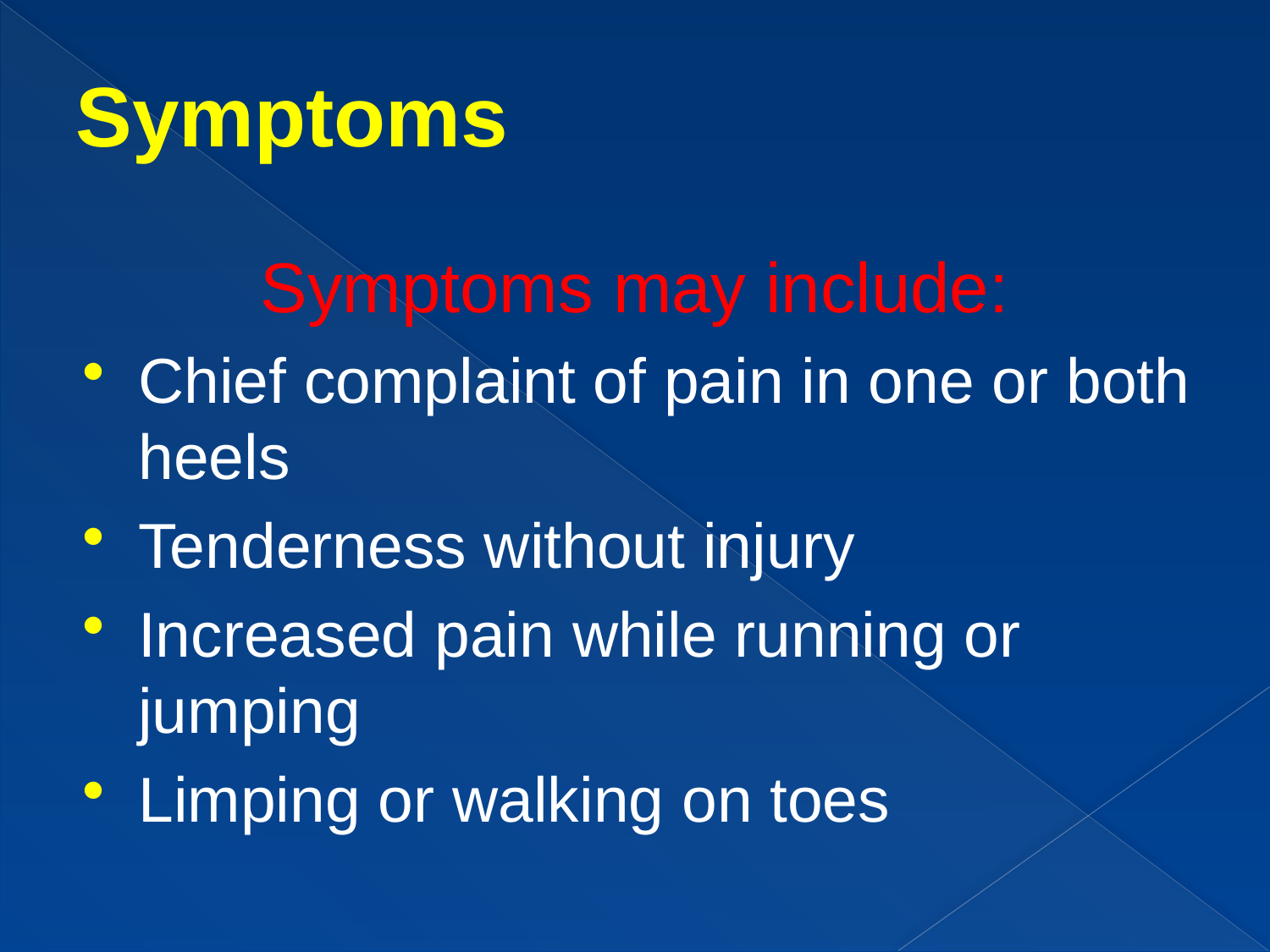

# Symptoms
Symptoms may include:
Chief complaint of pain in one or both heels
Tenderness without injury
Increased pain while running or jumping
Limping or walking on toes